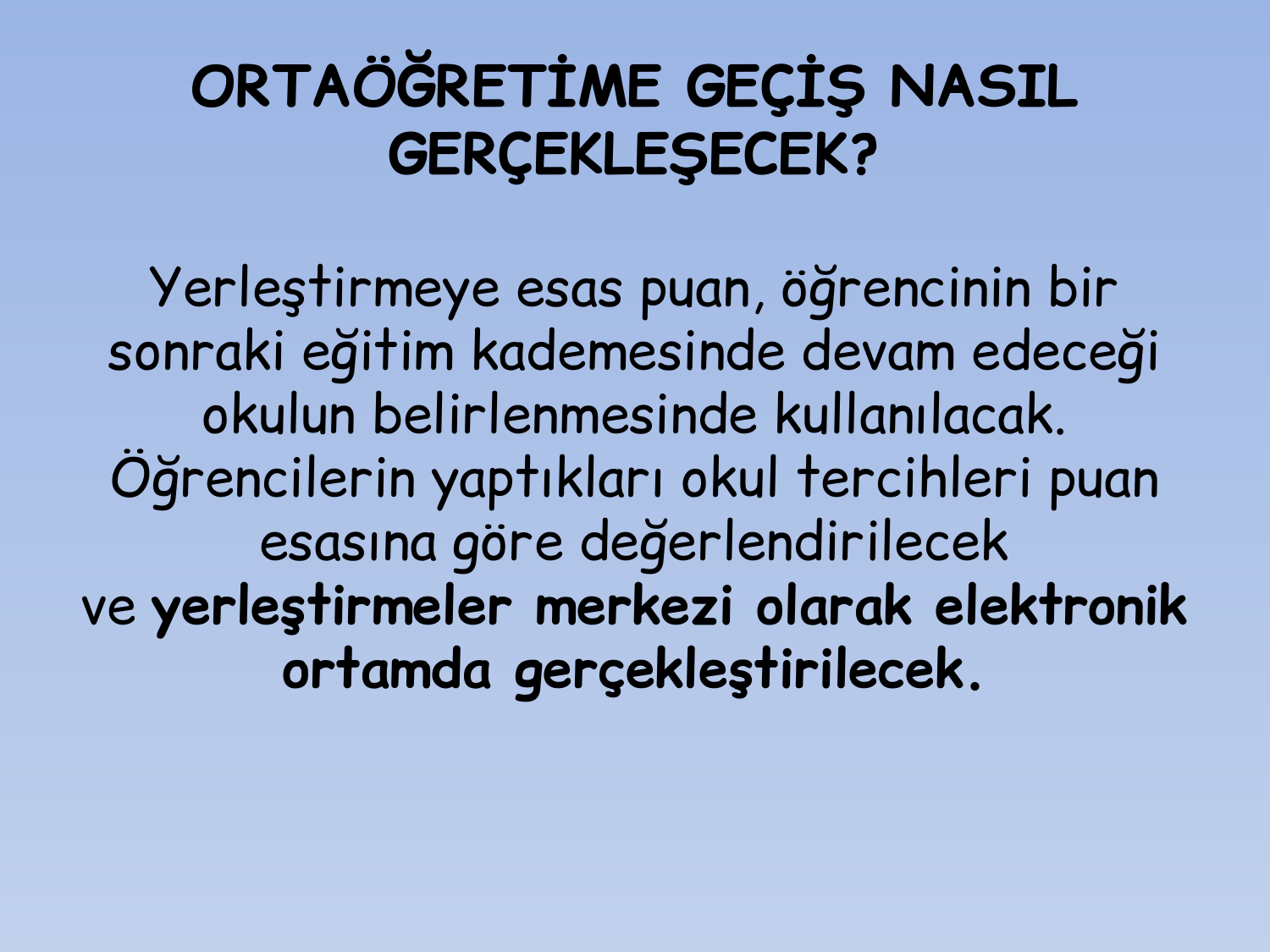

# ORTAÖĞRETİME GEÇİŞ NASIL GERÇEKLEŞECEK?
Yerleştirmeye esas puan, öğrencinin bir sonraki eğitim kademesinde devam edeceği okulun belirlenmesinde kullanılacak. Öğrencilerin yaptıkları okul tercihleri puan esasına göre değerlendirilecek ve yerleştirmeler merkezi olarak elektronik ortamda gerçekleştirilecek.